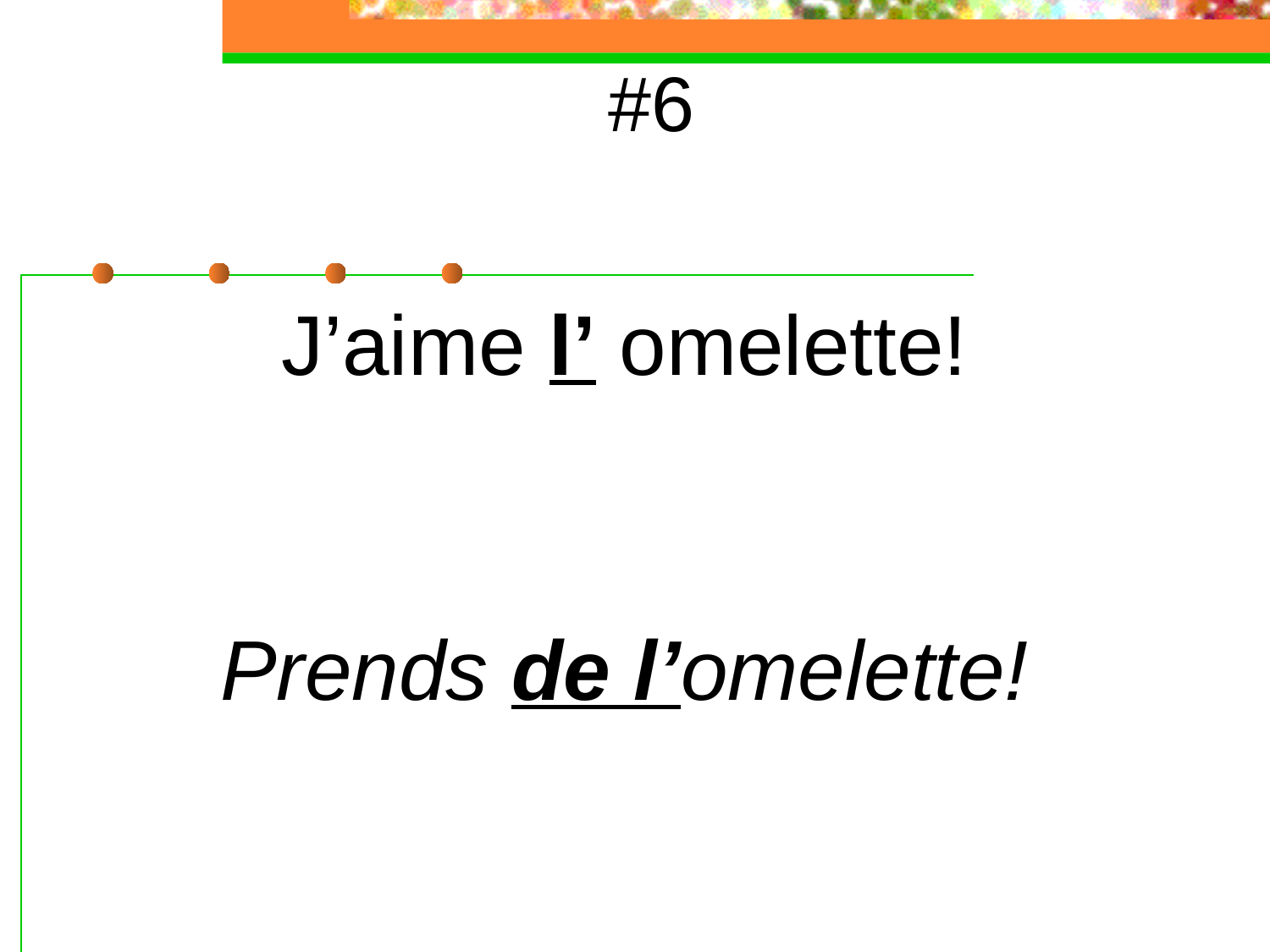

# #6
J’aime l’ omelette!

Prends de l’omelette!